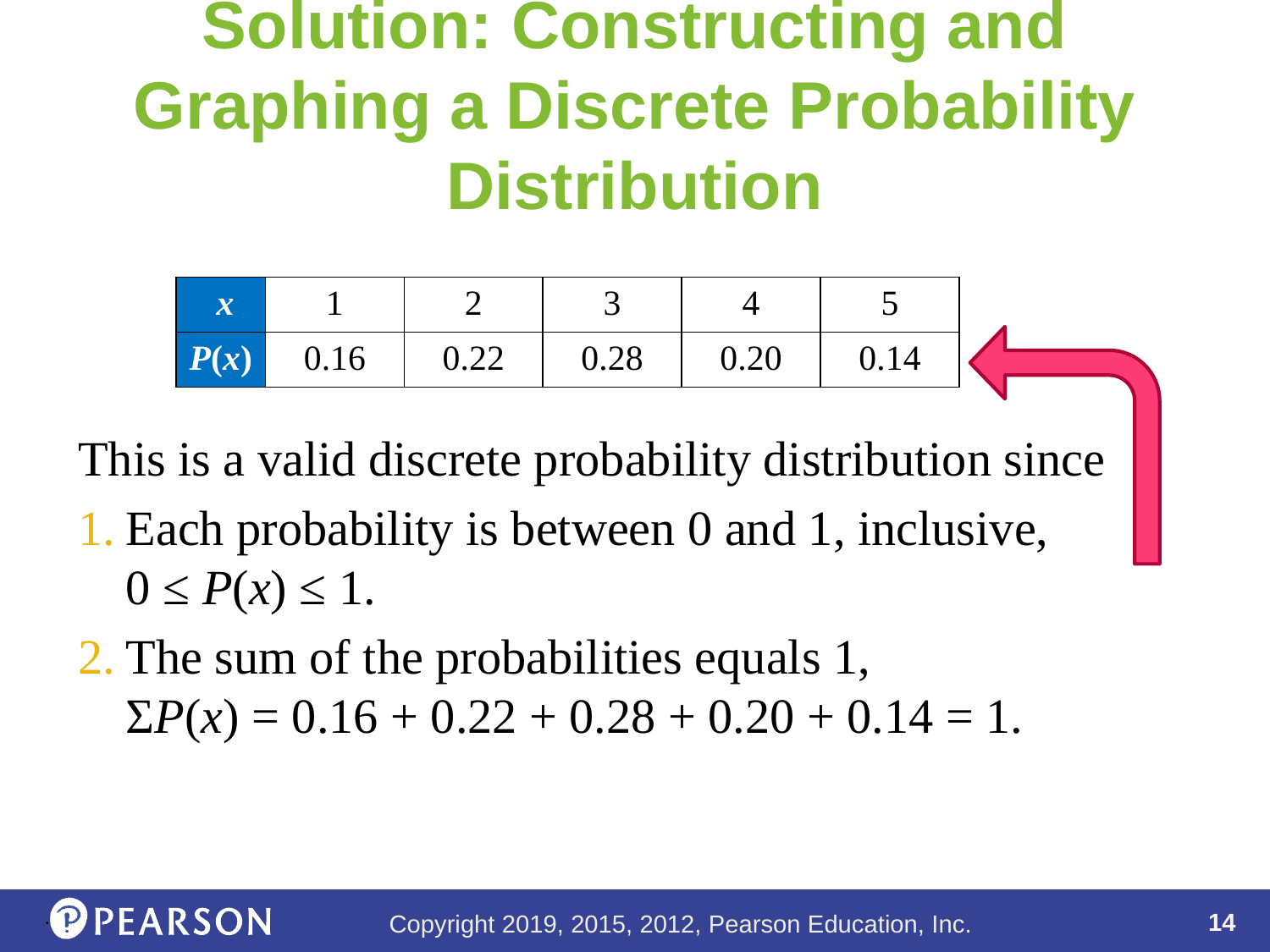

# Solution: Constructing and Graphing a Discrete Probability Distribution
| x | 1 | 2 | 3 | 4 | 5 |
| --- | --- | --- | --- | --- | --- |
| P(x) | 0.16 | 0.22 | 0.28 | 0.20 | 0.14 |

This is a valid discrete probability distribution since
Each probability is between 0 and 1, inclusive,
0 ≤ P(x) ≤ 1.
The sum of the probabilities equals 1,
ΣP(x) = 0.16 + 0.22 + 0.28 + 0.20 + 0.14 = 1.

.